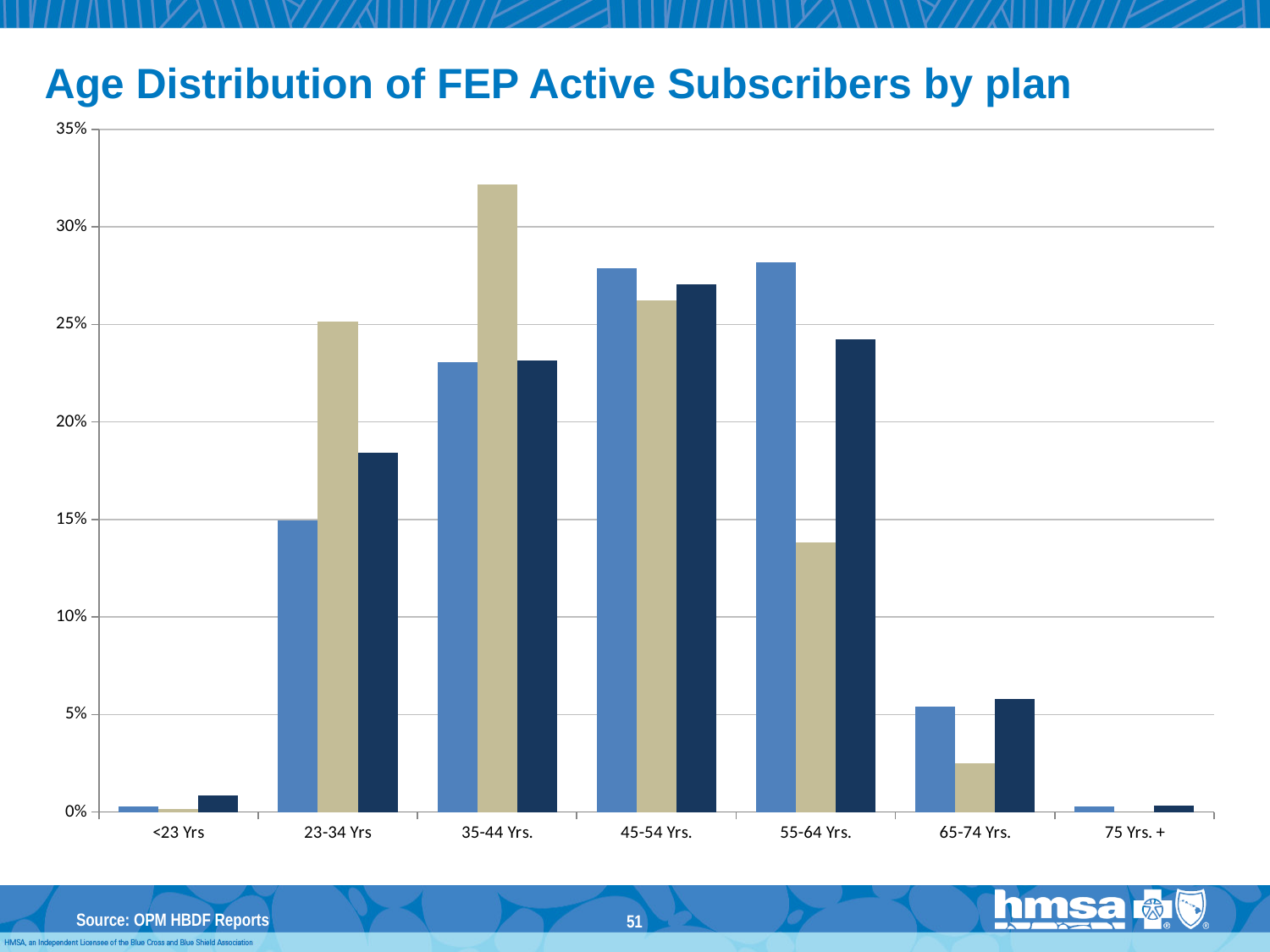

# Age Distribution of FEP Active Subscribers by plan

### Chart

| Category | BCBS Standard | BCBS Basic | Total  FEHB Population |
|---|---|---|---|
| <23 Yrs | 0.0026954177897574125 | 0.0013812154696132596 | 0.008687718184703269 |
| 23-34 Yrs | 0.1495956873315364 | 0.2513812154696133 | 0.18426689939701682 |
| 35-44 Yrs. | 0.23045822102425875 | 0.3218232044198895 | 0.2316724849254205 |
| 45-54 Yrs. | 0.27897574123989216 | 0.26243093922651933 | 0.2705887019993653 |
| 55-64 Yrs. | 0.2816711590296496 | 0.13812154696132597 | 0.2422246905744208 |
| 65-74 Yrs. | 0.05390835579514825 | 0.024861878453038673 | 0.057918121231355126 |
| 75 Yrs. + | 0.0026954177897574125 | 0.0 | 0.0032132656299587435 |
Source: OPM HBDF Reports
51